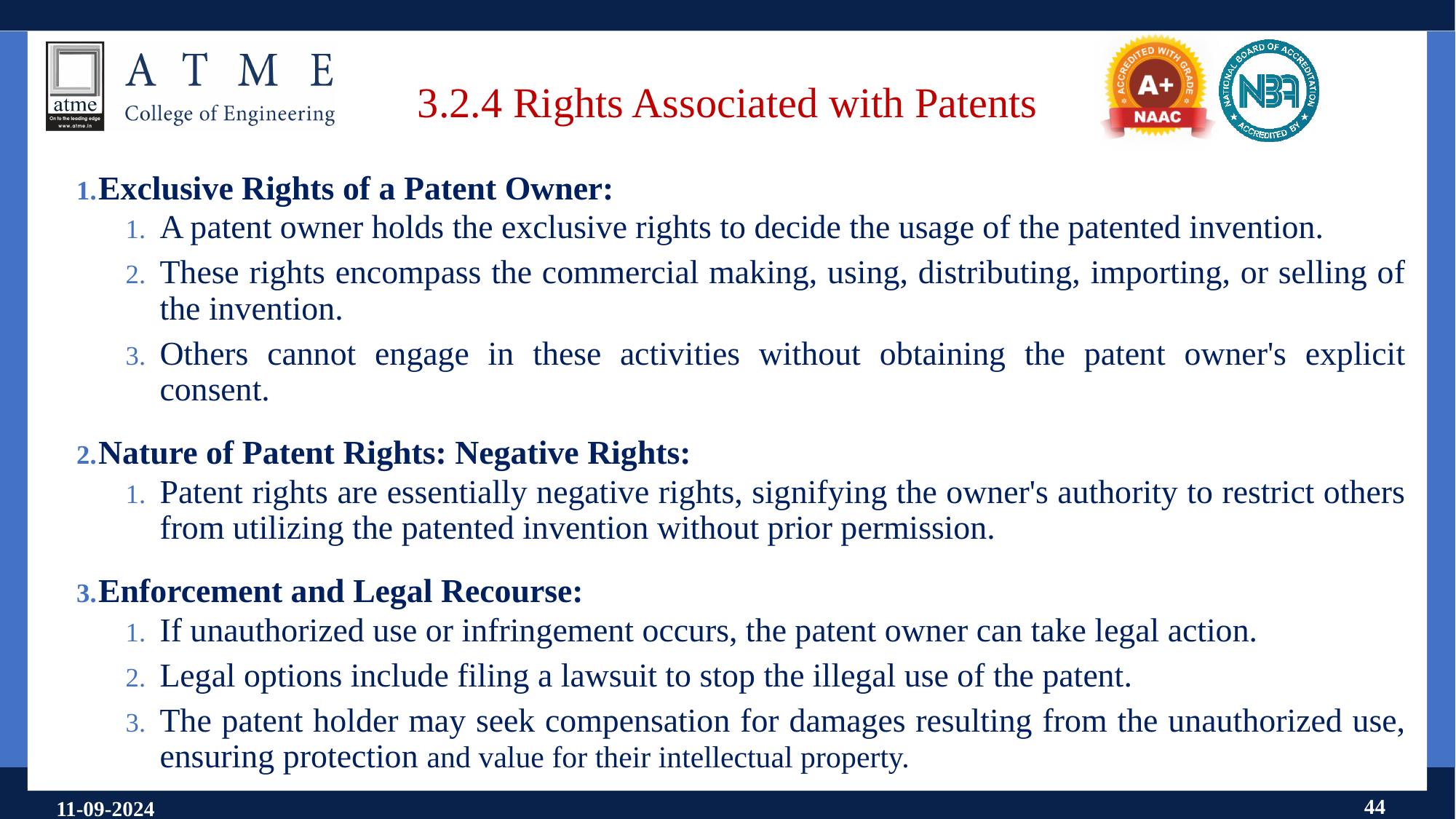

# 3.2.4 Rights Associated with Patents
Exclusive Rights of a Patent Owner:
A patent owner holds the exclusive rights to decide the usage of the patented invention.
These rights encompass the commercial making, using, distributing, importing, or selling of the invention.
Others cannot engage in these activities without obtaining the patent owner's explicit consent.
Nature of Patent Rights: Negative Rights:
Patent rights are essentially negative rights, signifying the owner's authority to restrict others from utilizing the patented invention without prior permission.
Enforcement and Legal Recourse:
If unauthorized use or infringement occurs, the patent owner can take legal action.
Legal options include filing a lawsuit to stop the illegal use of the patent.
The patent holder may seek compensation for damages resulting from the unauthorized use, ensuring protection and value for their intellectual property.

44
11-09-2024